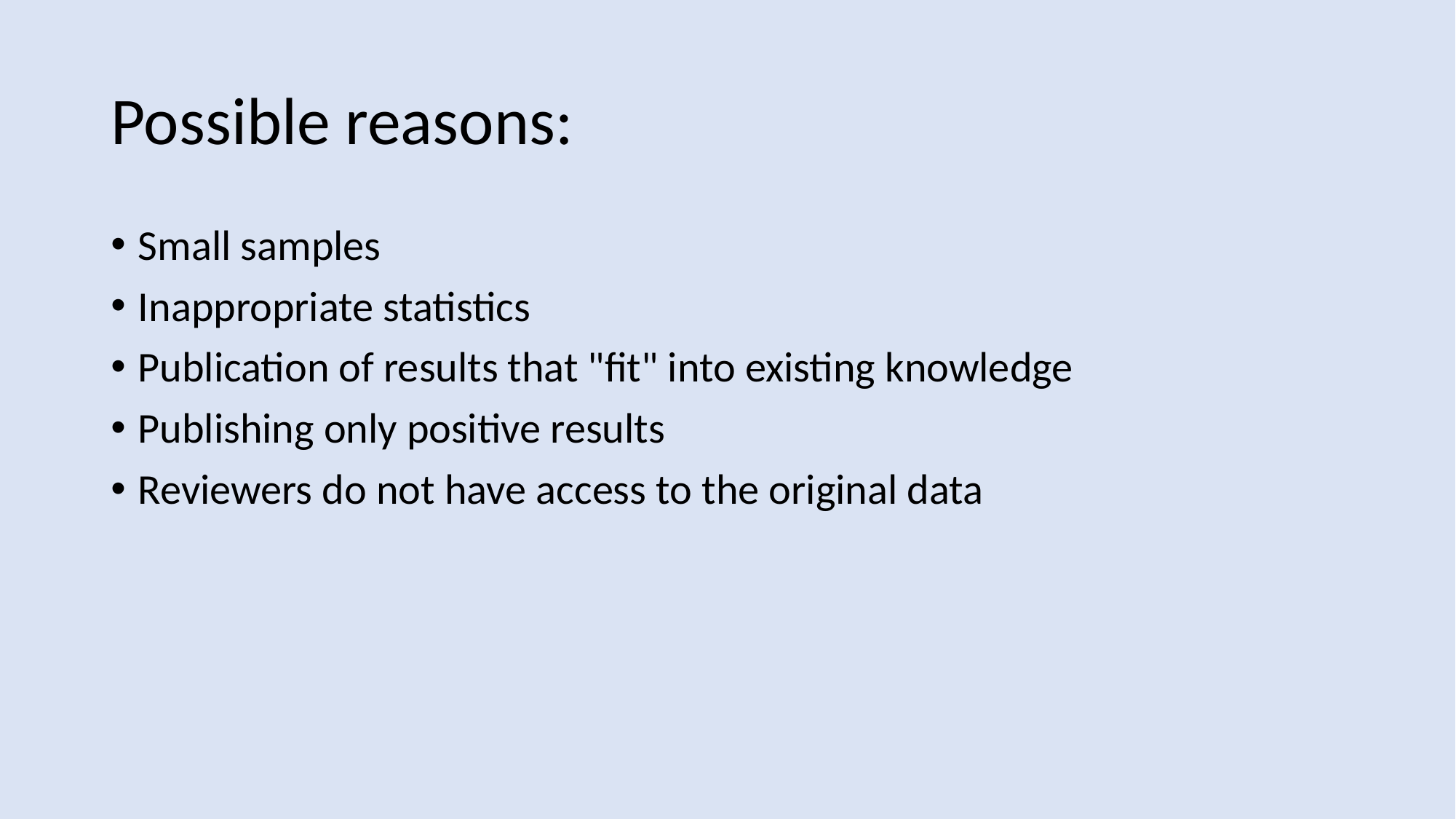

# Possible reasons:
Small samples
Inappropriate statistics
Publication of results that "fit" into existing knowledge
Publishing only positive results
Reviewers do not have access to the original data